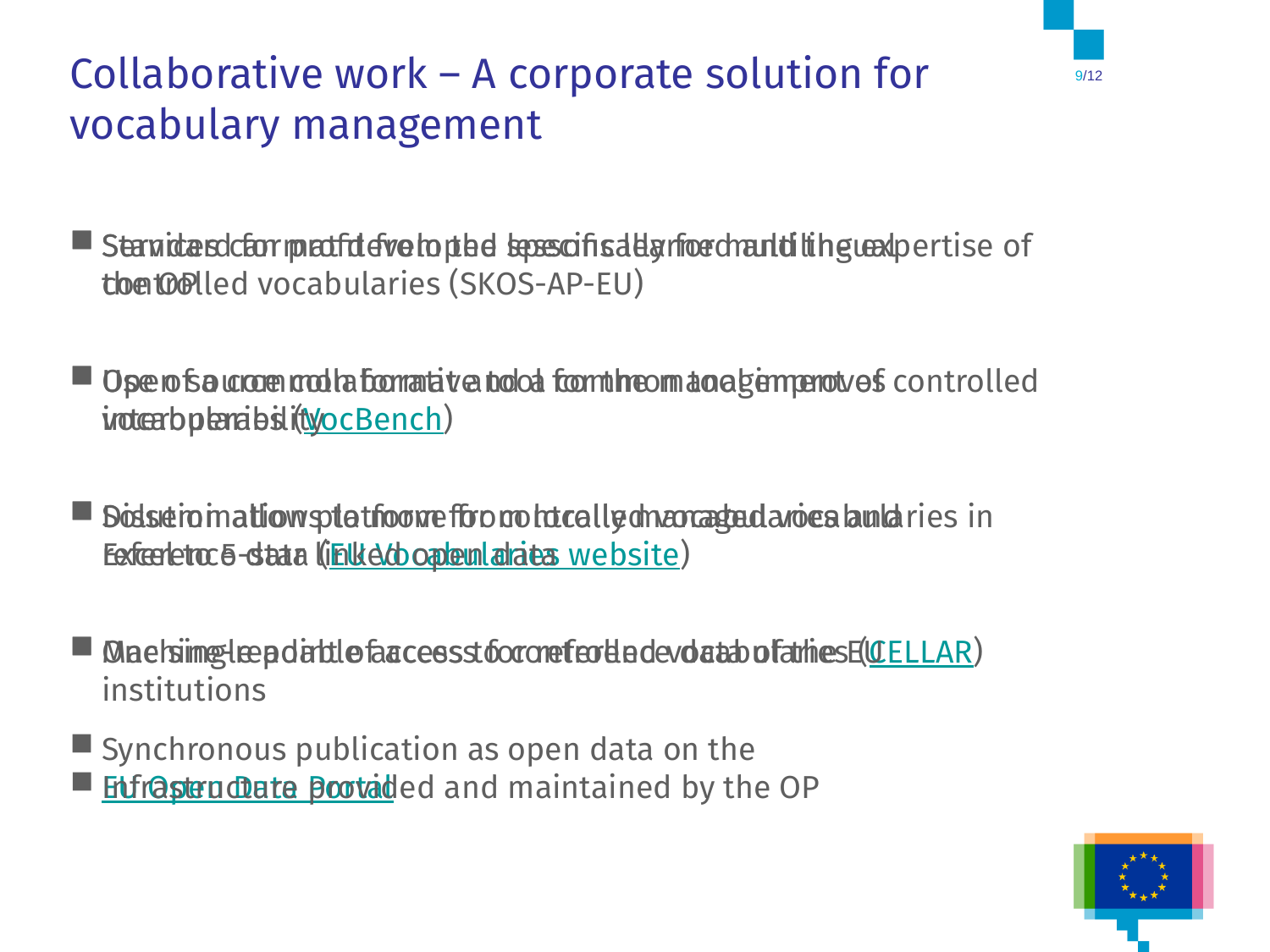

Collaborative work – A corporate solution for vocabulary management
9/12
Standard format developed specifically for multilingual controlled vocabularies (SKOS-AP-EU)

Open source collaborative tool for the management of controlled vocabularies (VocBench)

Dissemination platform for controlled vocabularies and reference data (EU Vocabularies website)

Machine-readable access to controlled vocabularies (CELLAR)

Synchronous publication as open data on the EU Open Data Portal
Services can profit from the lessons learned and the expertise of the OP

Use of a common format and a common tool improves interoperability

Solution allows to move from locally managed vocabularies in Excel to 5-star linked open data

One single point of access for reference data of the EU institutions

Infrastructure provided and maintained by the OP